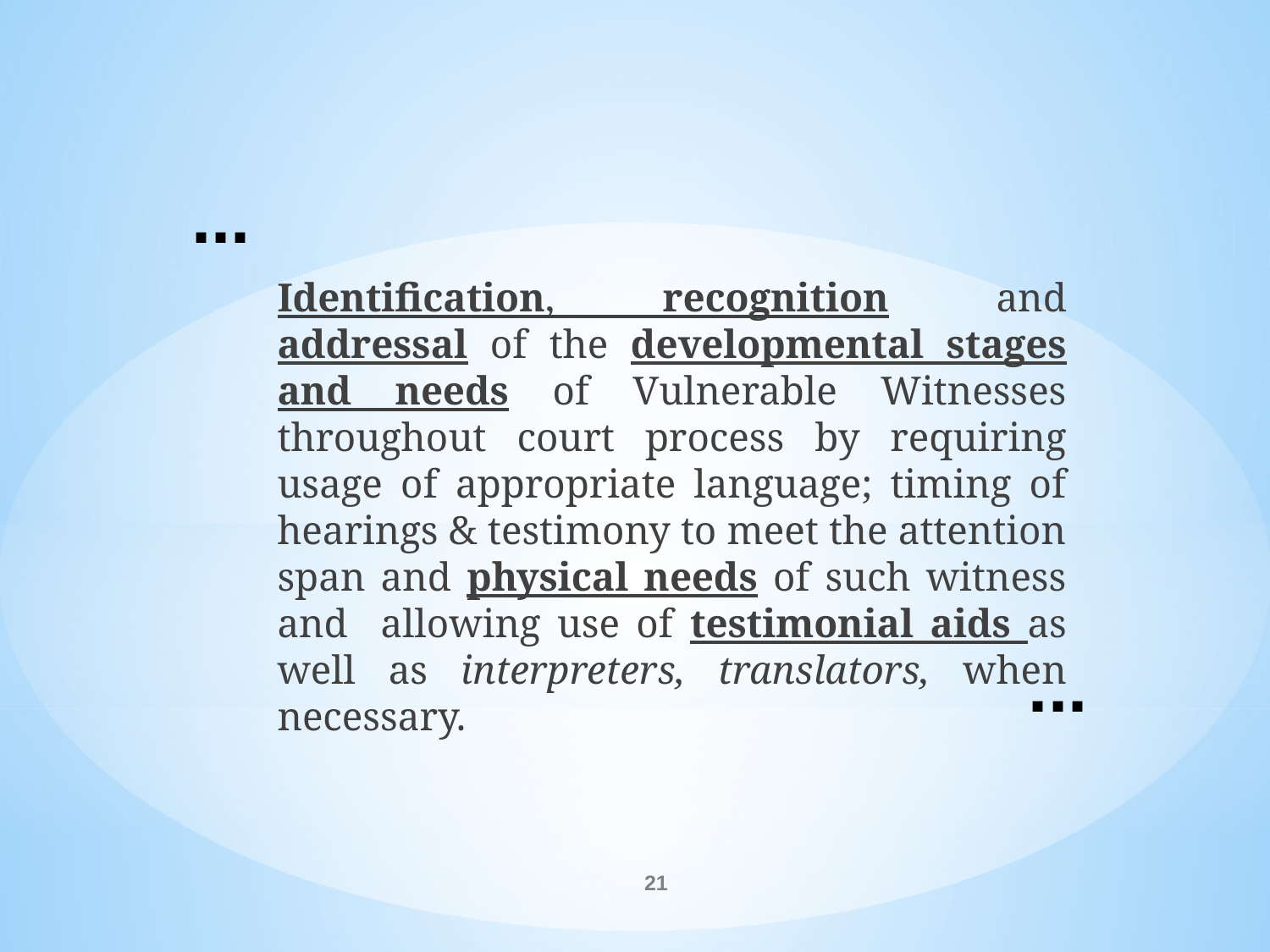

...

	Identification, recognition and addressal of the developmental stages and needs of Vulnerable Witnesses throughout court process by requiring usage of appropriate language; timing of hearings & testimony to meet the attention span and physical needs of such witness and  allowing use of testimonial aids as well as interpreters, translators, when necessary.
...
21